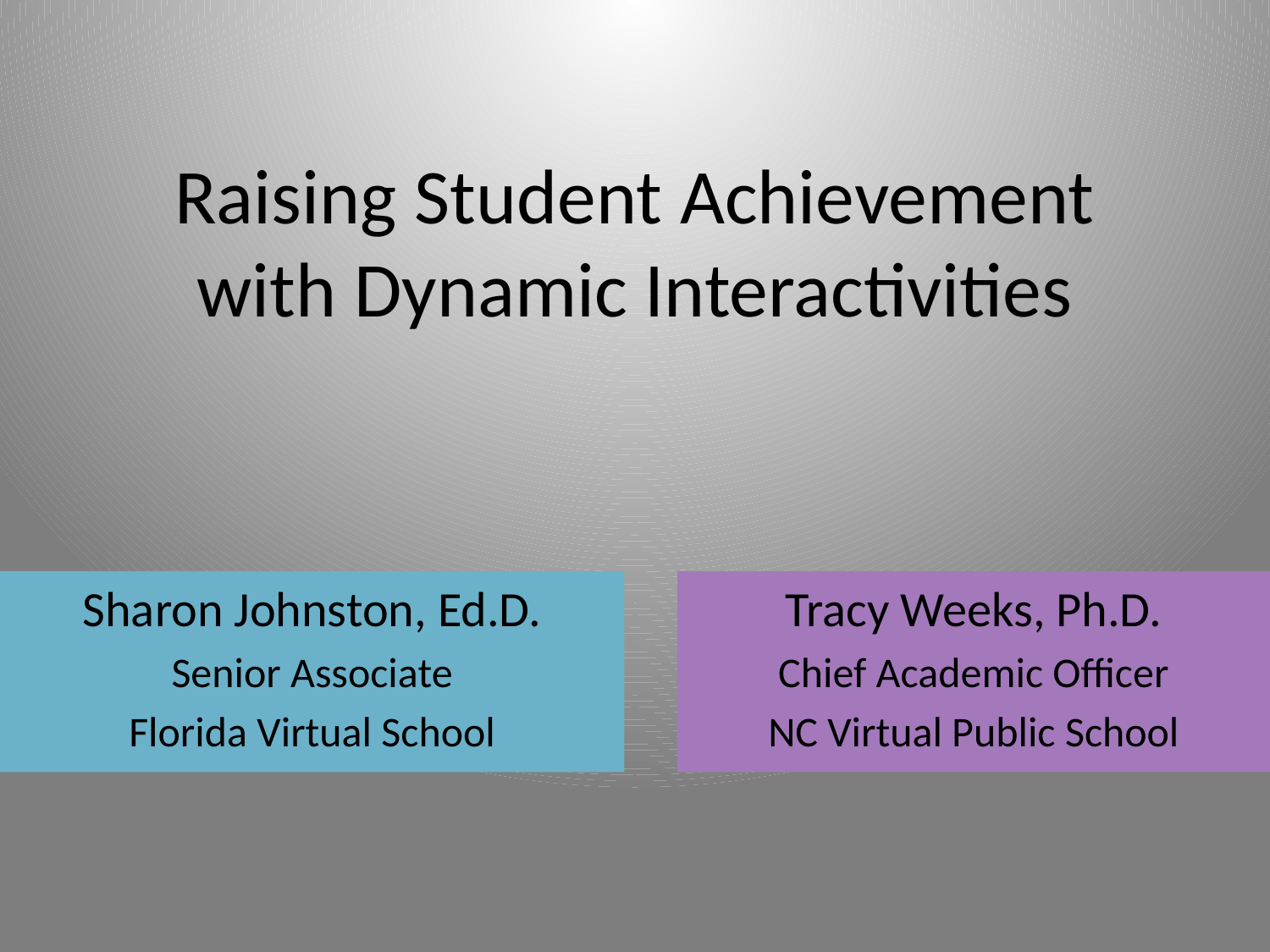

# Raising Student Achievement with Dynamic Interactivities
Sharon Johnston, Ed.D.
Senior Associate
Florida Virtual School

Tracy Weeks, Ph.D.
Chief Academic Officer
NC Virtual Public School